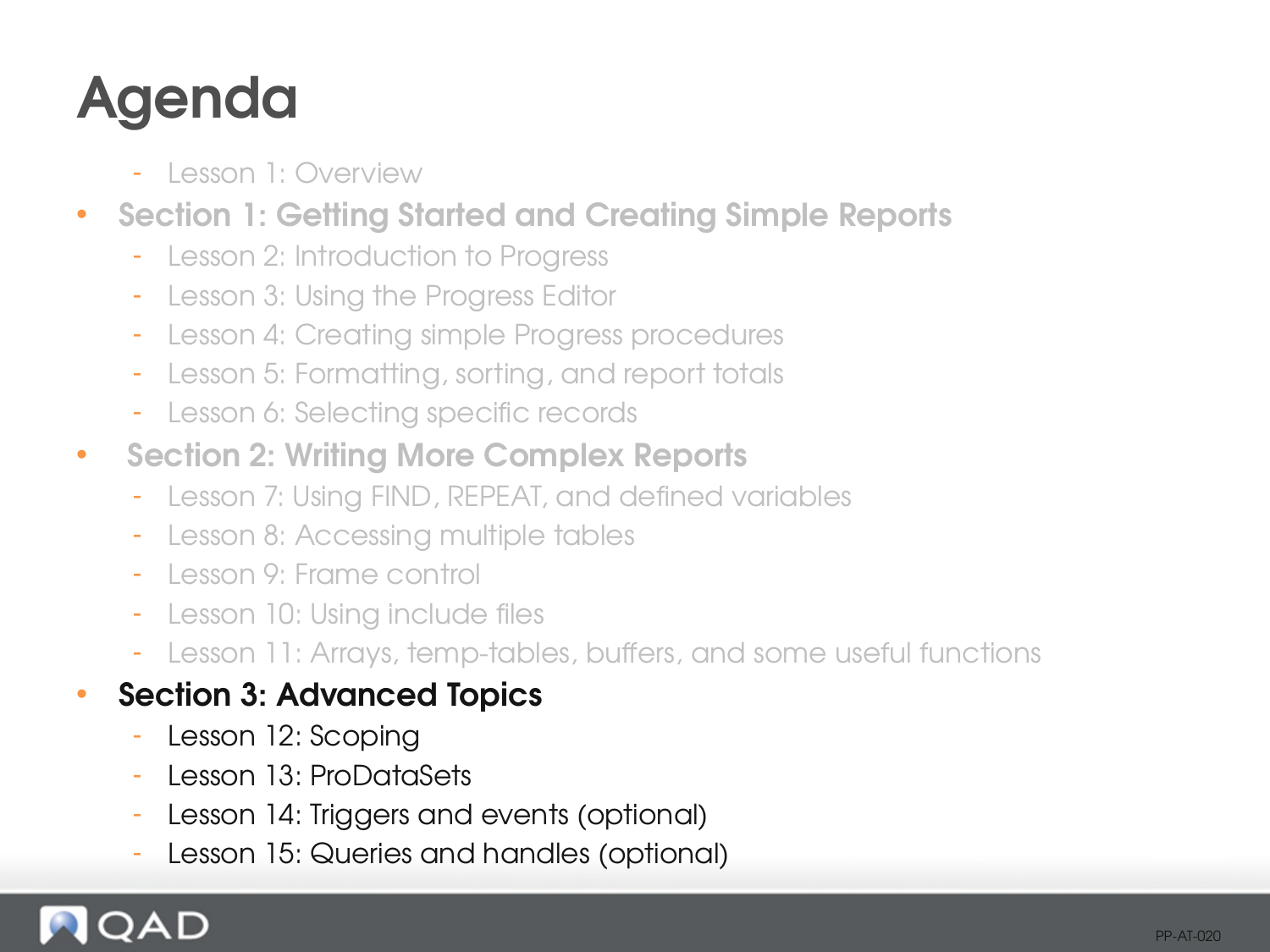

# Agenda
Lesson 1: Overview
Section 1: Getting Started and Creating Simple Reports
Lesson 2: Introduction to Progress
Lesson 3: Using the Progress Editor
Lesson 4: Creating simple Progress procedures
Lesson 5: Formatting, sorting, and report totals
Lesson 6: Selecting specific records
 Section 2: Writing More Complex Reports
Lesson 7: Using FIND, REPEAT, and defined variables
Lesson 8: Accessing multiple tables
Lesson 9: Frame control
Lesson 10: Using include files
Lesson 11: Arrays, temp-tables, buffers, and some useful functions
Section 3: Advanced Topics
Lesson 12: Scoping
Lesson 13: ProDataSets
Lesson 14: Triggers and events (optional)
Lesson 15: Queries and handles (optional)
PP-AT-020